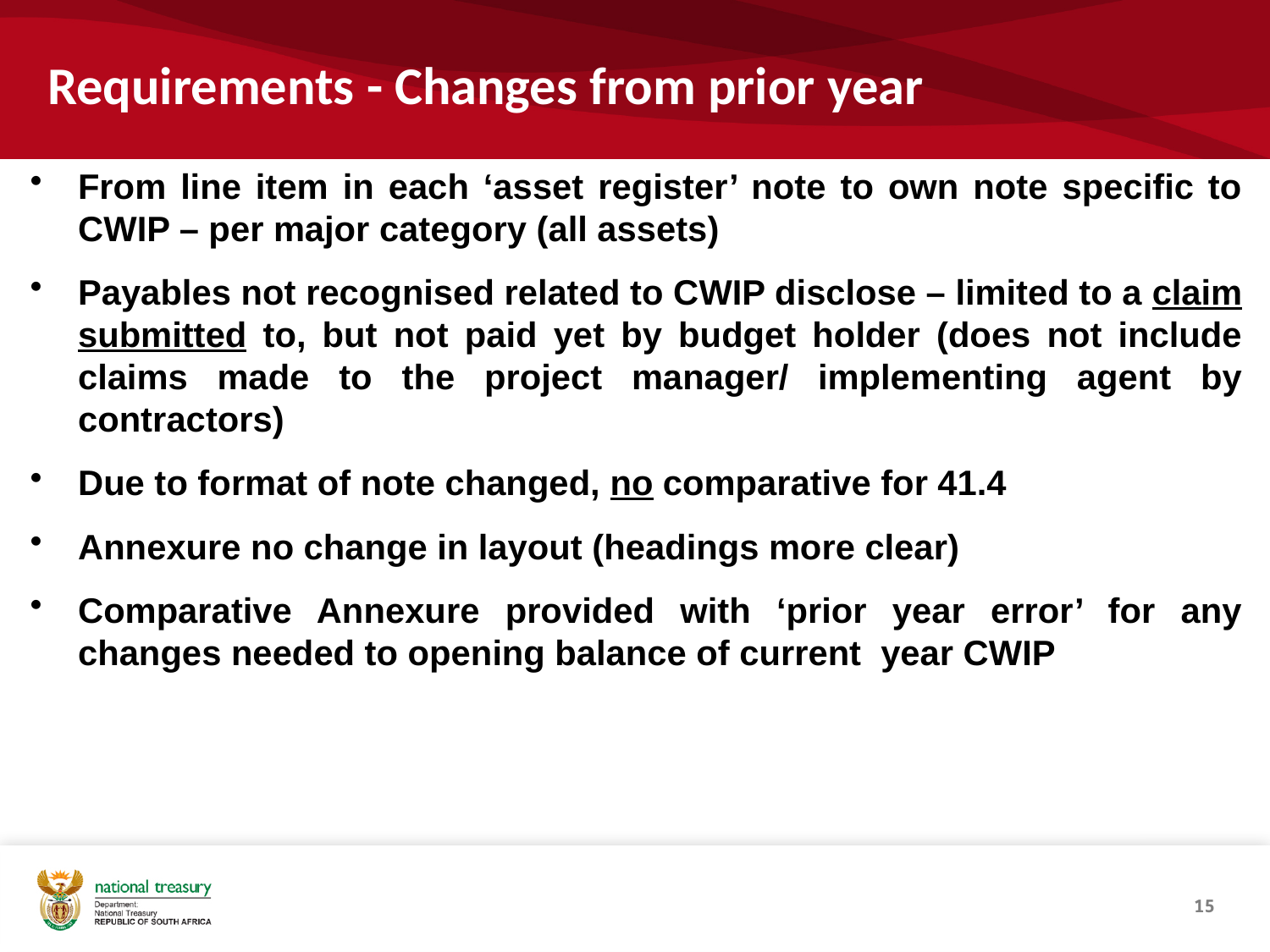

# Requirements - Changes from prior year
From line item in each ‘asset register’ note to own note specific to CWIP – per major category (all assets)
Payables not recognised related to CWIP disclose – limited to a claim submitted to, but not paid yet by budget holder (does not include claims made to the project manager/ implementing agent by contractors)
Due to format of note changed, no comparative for 41.4
Annexure no change in layout (headings more clear)
Comparative Annexure provided with ‘prior year error’ for any changes needed to opening balance of current  year CWIP

15